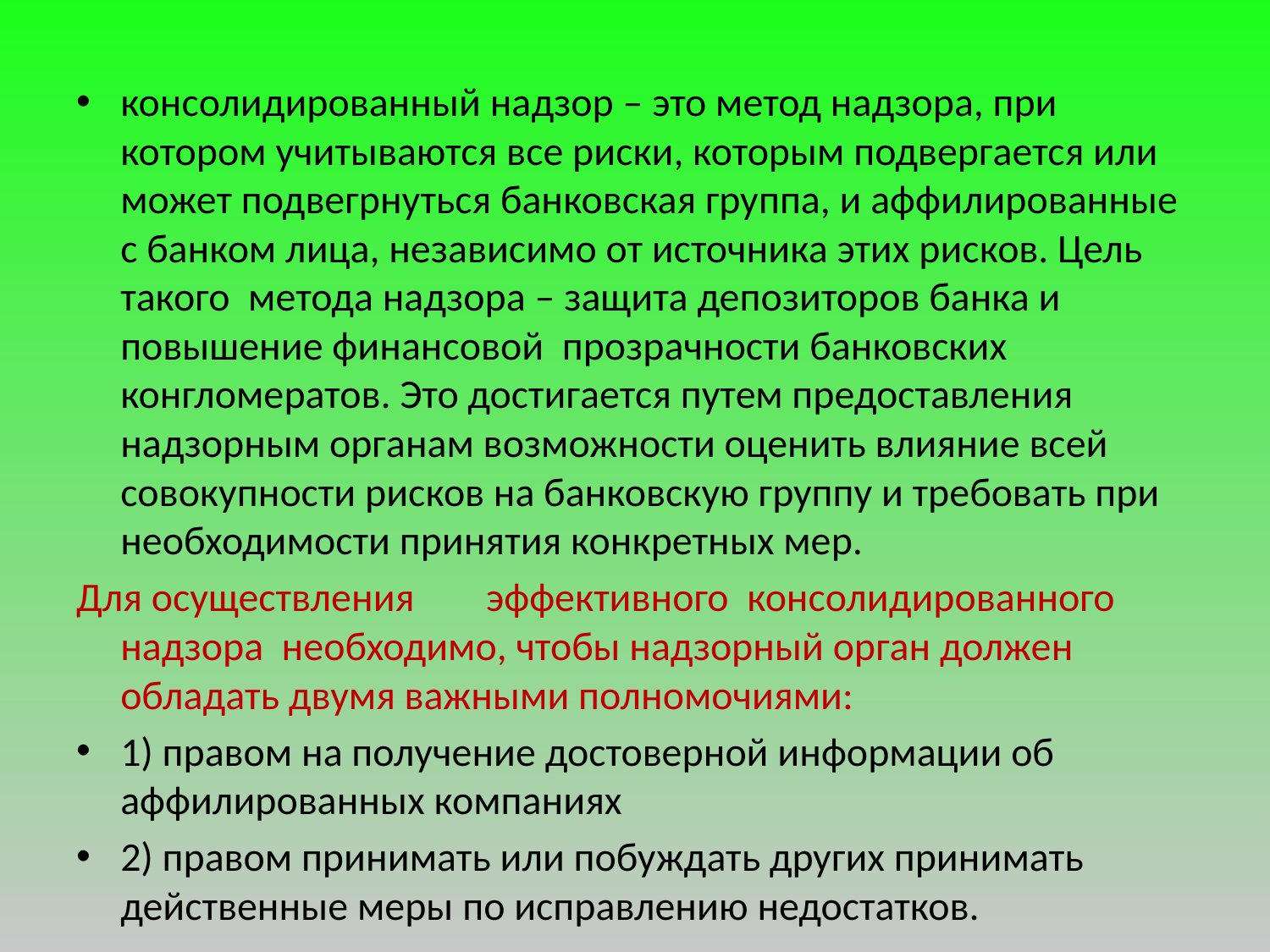

#
консолидированный надзор – это метод надзора, при котором учитываются все риски, которым подвергается или может подвегрнуться банковская группа, и аффилированные  с банком лица, независимо от источника этих рисков. Цель такого  метода надзора – защита депозиторов банка и повышение финансовой  прозрачности банковских конгломератов. Это достигается путем предоставления надзорным органам возможности оценить влияние всей совокупности рисков на банковскую группу и требовать при необходимости принятия конкретных мер.
Для осуществления 	эффективного  консолидированного надзора  необходимо, чтобы надзорный орган должен обладать двумя важными полномочиями:
1) правом на получение достоверной информации об аффилированных компаниях
2) правом принимать или побуждать других принимать действенные меры по исправлению недостатков.